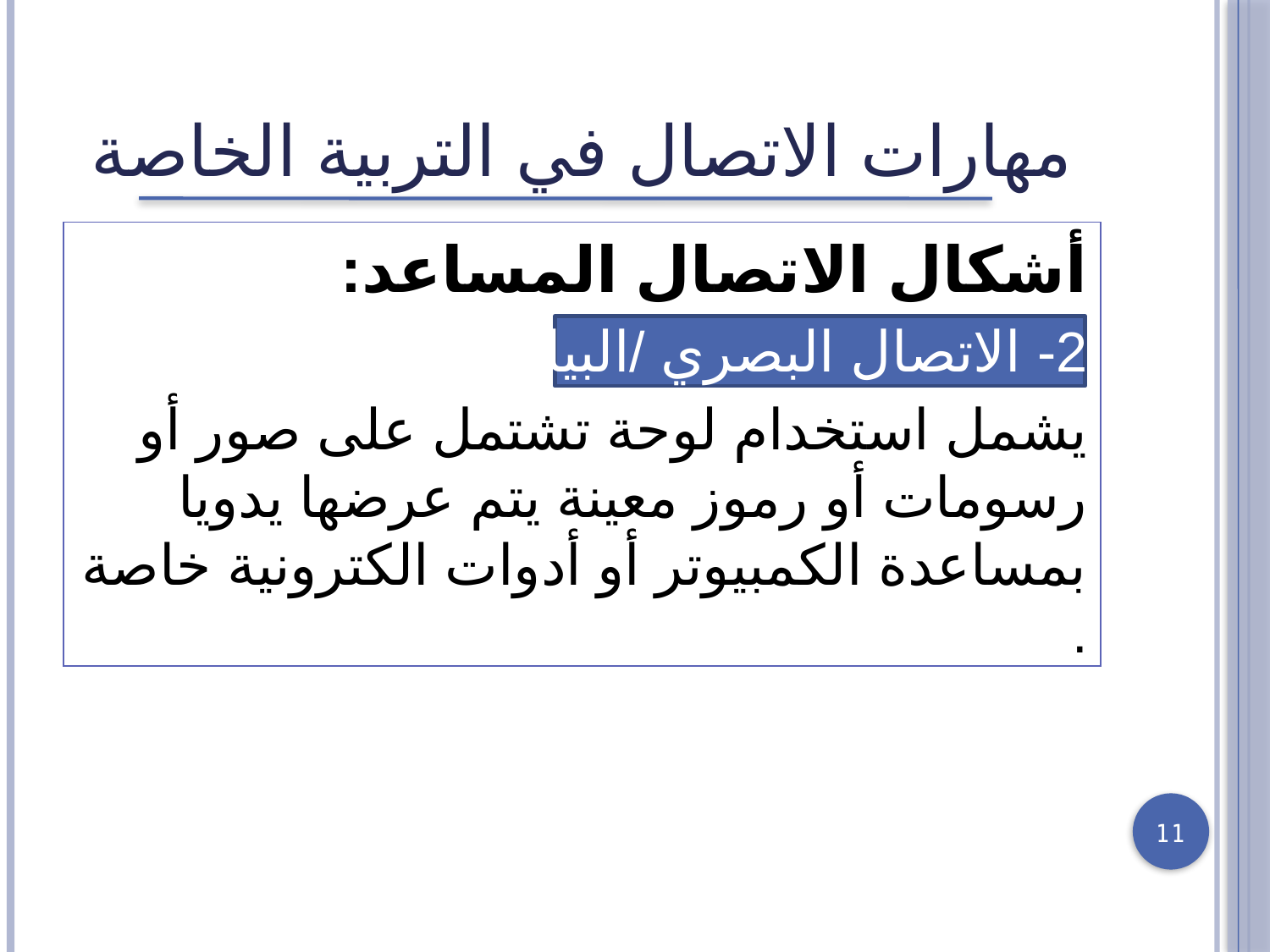

# مهارات الاتصال في التربية الخاصة
أشكال الاتصال المساعد:
2- الاتصال البصري /البياني:
يشمل استخدام لوحة تشتمل على صور أو رسومات أو رموز معينة يتم عرضها يدويا بمساعدة الكمبيوتر أو أدوات الكترونية خاصة .

11